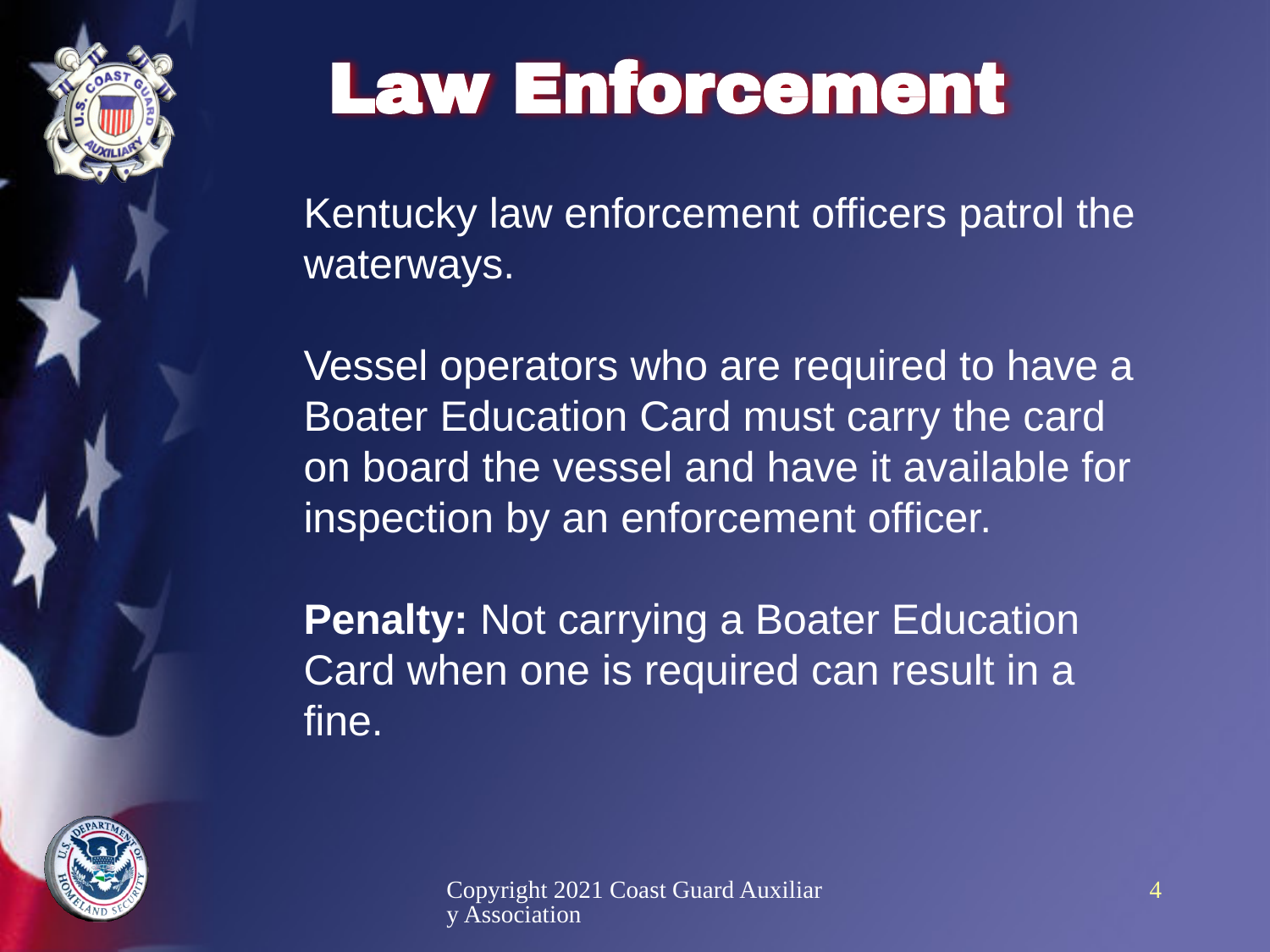

# Law Enforcement

Kentucky law enforcement officers patrol the waterways.

Vessel operators who are required to have a Boater Education Card must carry the card on board the vessel and have it available for inspection by an enforcement officer.

Penalty: Not carrying a Boater Education Card when one is required can result in a fine.
Copyright 2021 Coast Guard Auxiliary Association
4